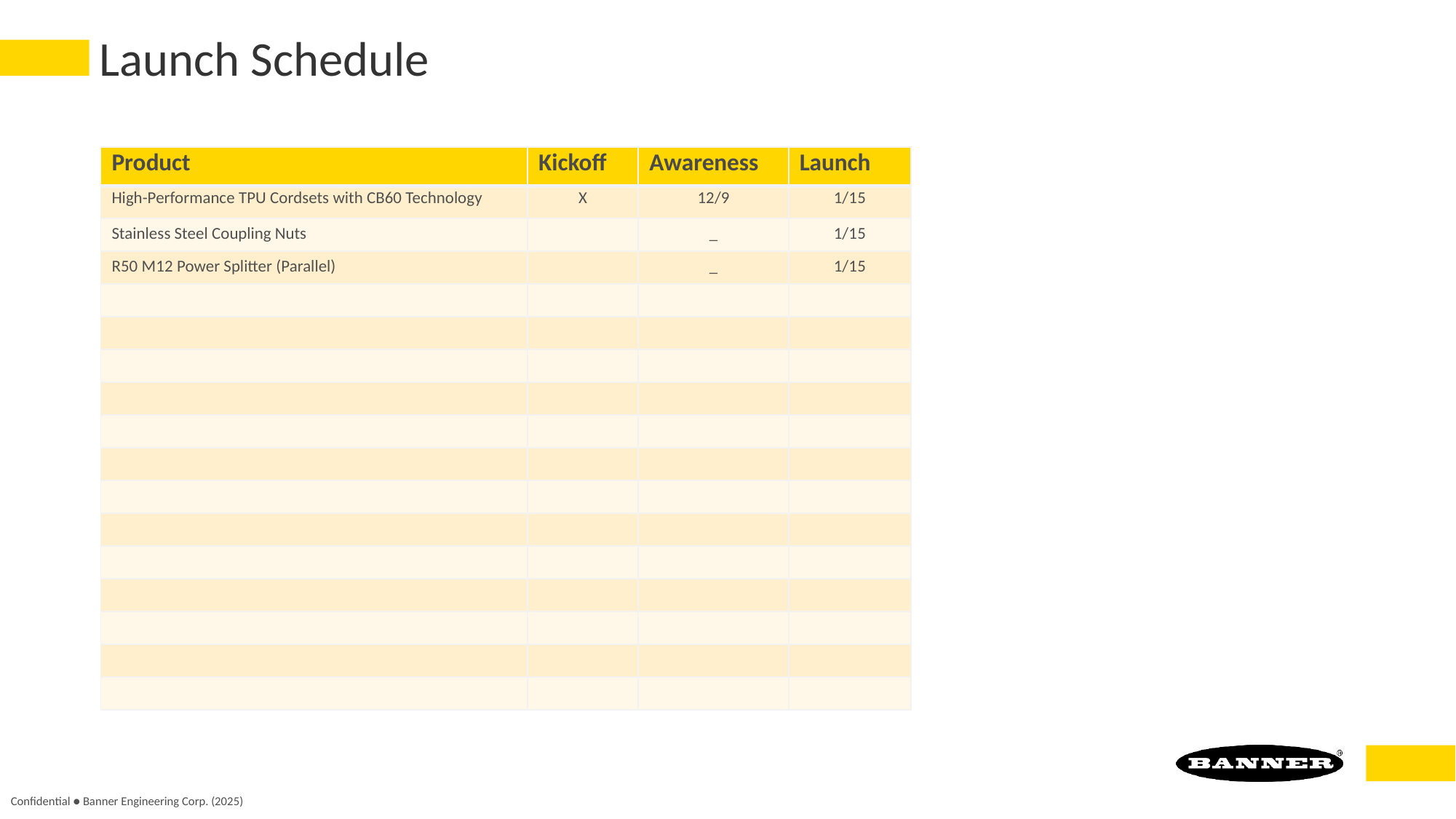

# Launch Schedule
| Product | Kickoff | Awareness | Launch |
| --- | --- | --- | --- |
| High-Performance TPU Cordsets with CB60 Technology | X | 12/9 | 1/15 |
| Stainless Steel Coupling Nuts |  | \_ | 1/15 |
| R50 M12 Power Splitter (Parallel) |  | \_ | 1/15 |
|  |  |  |  |
|  |  |  |  |
|  |  |  |  |
|  |  |  |  |
|  |  |  |  |
|  |  |  |  |
|  |  |  |  |
|  |  |  |  |
|  |  |  |  |
|  |  |  |  |
|  |  |  |  |
|  |  |  |  |
|  |  |  |  |